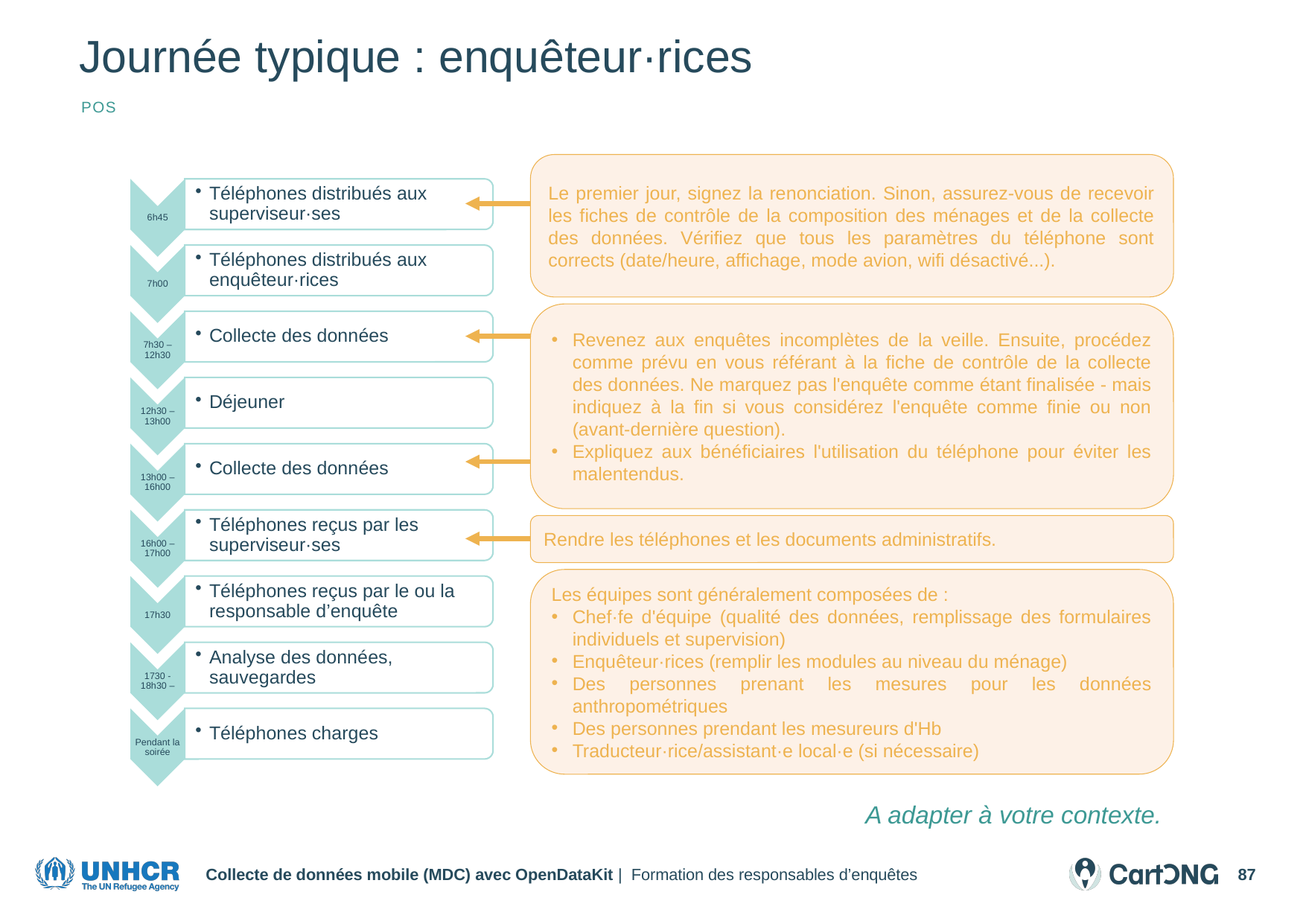

# Journée typique : enquêteur·rices
POS
Le premier jour, signez la renonciation. Sinon, assurez-vous de recevoir les fiches de contrôle de la composition des ménages et de la collecte des données. Vérifiez que tous les paramètres du téléphone sont corrects (date/heure, affichage, mode avion, wifi désactivé...).
6h45
Téléphones distribués aux superviseur·ses
7h00
Téléphones distribués aux enquêteur·rices
7h30 – 12h30
Collecte des données
12h30 – 13h00
Déjeuner
13h00 – 16h00
Collecte des données
16h00 – 17h00
Téléphones reçus par les superviseur·ses
17h30
Téléphones reçus par le ou la responsable d’enquête
1730 - 18h30 –
Analyse des données, sauvegardes
Pendant la soirée
Téléphones charges
Revenez aux enquêtes incomplètes de la veille. Ensuite, procédez comme prévu en vous référant à la fiche de contrôle de la collecte des données. Ne marquez pas l'enquête comme étant finalisée - mais indiquez à la fin si vous considérez l'enquête comme finie ou non (avant-dernière question).
Expliquez aux bénéficiaires l'utilisation du téléphone pour éviter les malentendus.
Rendre les téléphones et les documents administratifs.

Les équipes sont généralement composées de :
Chef·fe d'équipe (qualité des données, remplissage des formulaires individuels et supervision)
Enquêteur·rices (remplir les modules au niveau du ménage)
Des personnes prenant les mesures pour les données anthropométriques
Des personnes prendant les mesureurs d'Hb
Traducteur·rice/assistant·e local·e (si nécessaire)

A adapter à votre contexte.
Collecte de données mobile (MDC) avec OpenDataKit |  Formation des responsables d’enquêtes
87